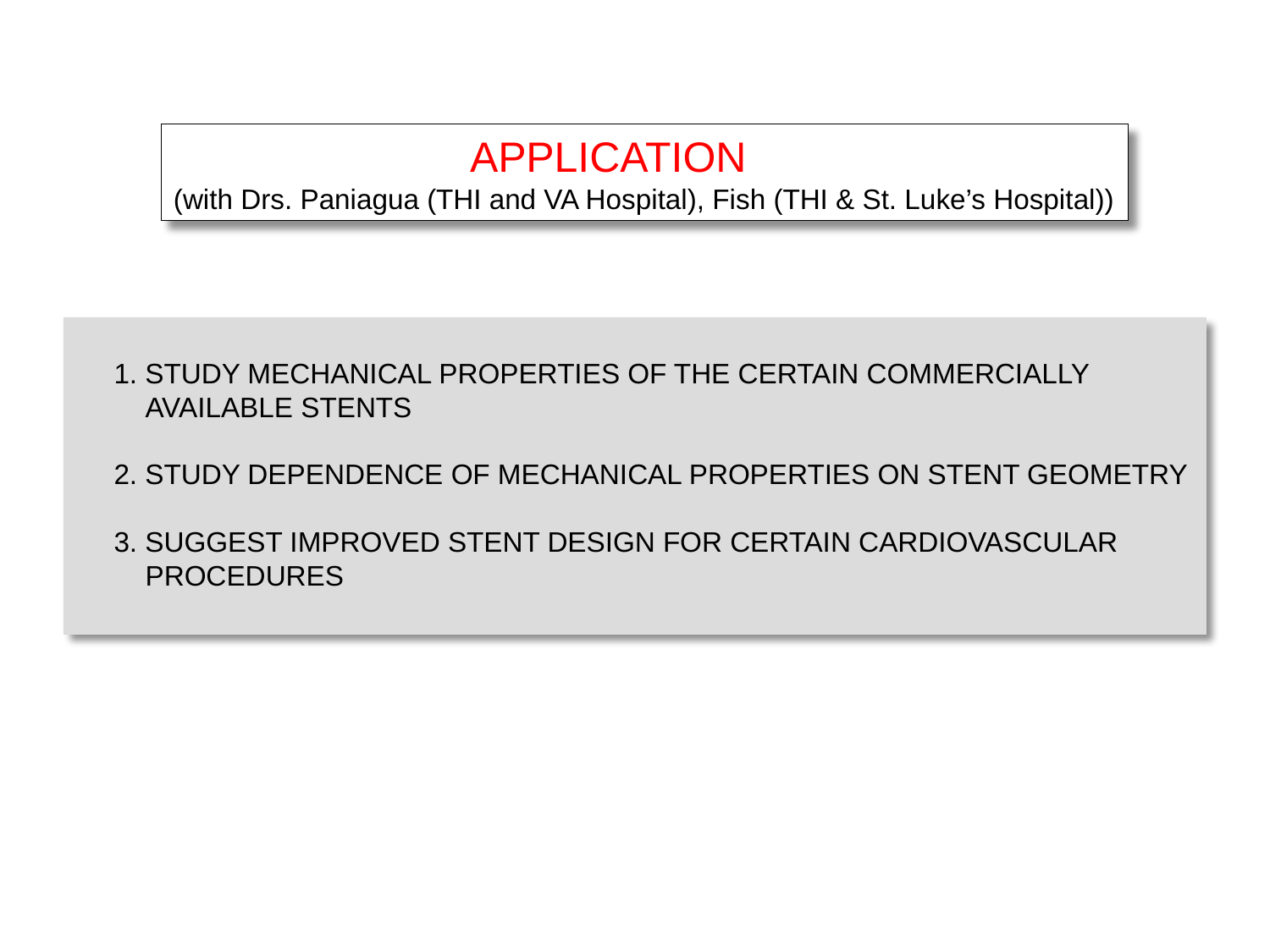

APPLICATION
(with Drs. Paniagua (THI and VA Hospital), Fish (THI & St. Luke’s Hospital))

1. STUDY MECHANICAL PROPERTIES OF THE CERTAIN COMMERCIALLY
    AVAILABLE STENTS

2. STUDY DEPENDENCE OF MECHANICAL PROPERTIES ON STENT GEOMETRY

3. SUGGEST IMPROVED STENT DESIGN FOR CERTAIN CARDIOVASCULAR
    PROCEDURES